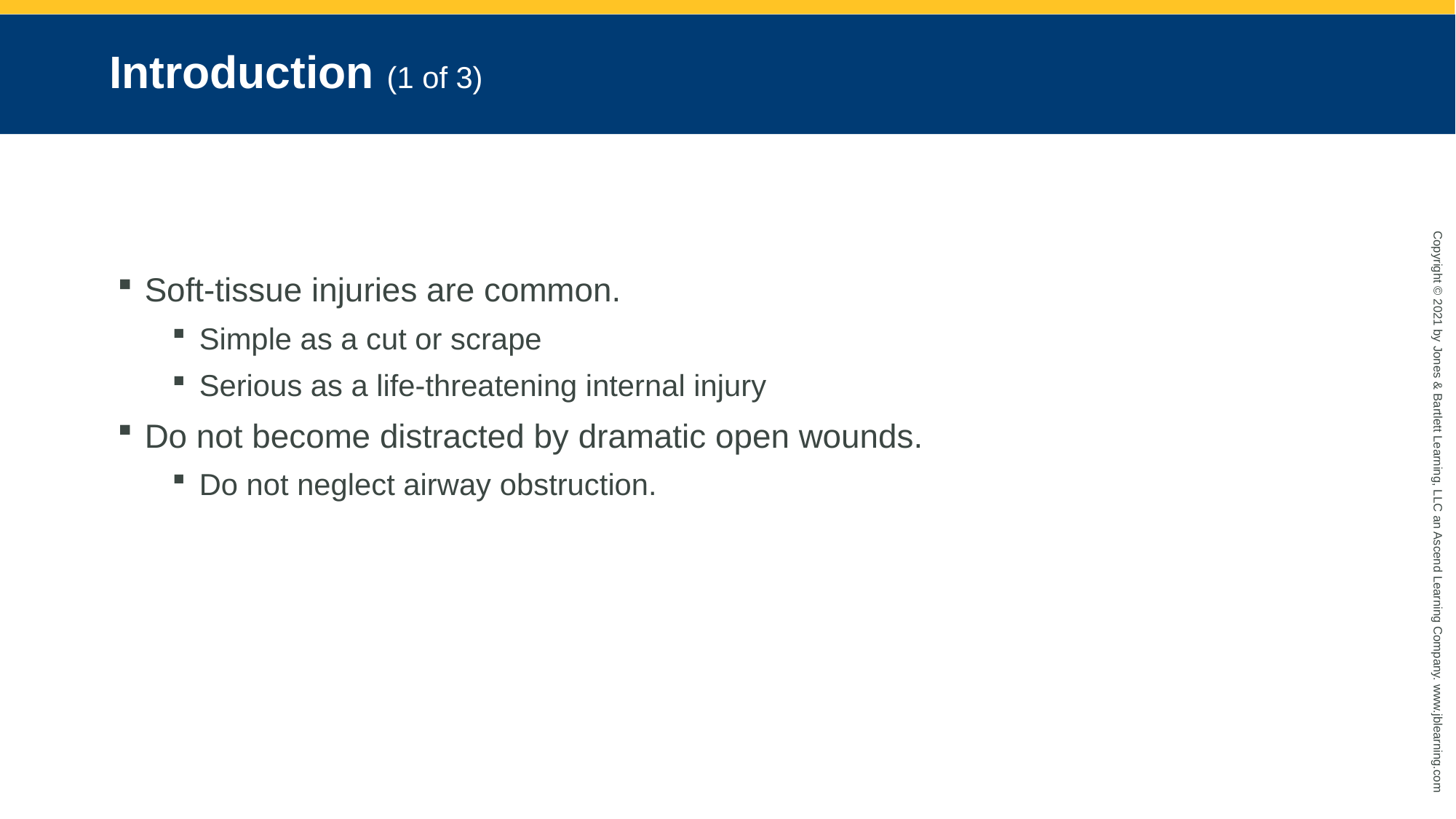

# Introduction (1 of 3)
Soft-tissue injuries are common.
Simple as a cut or scrape
Serious as a life-threatening internal injury
Do not become distracted by dramatic open wounds.
Do not neglect airway obstruction.